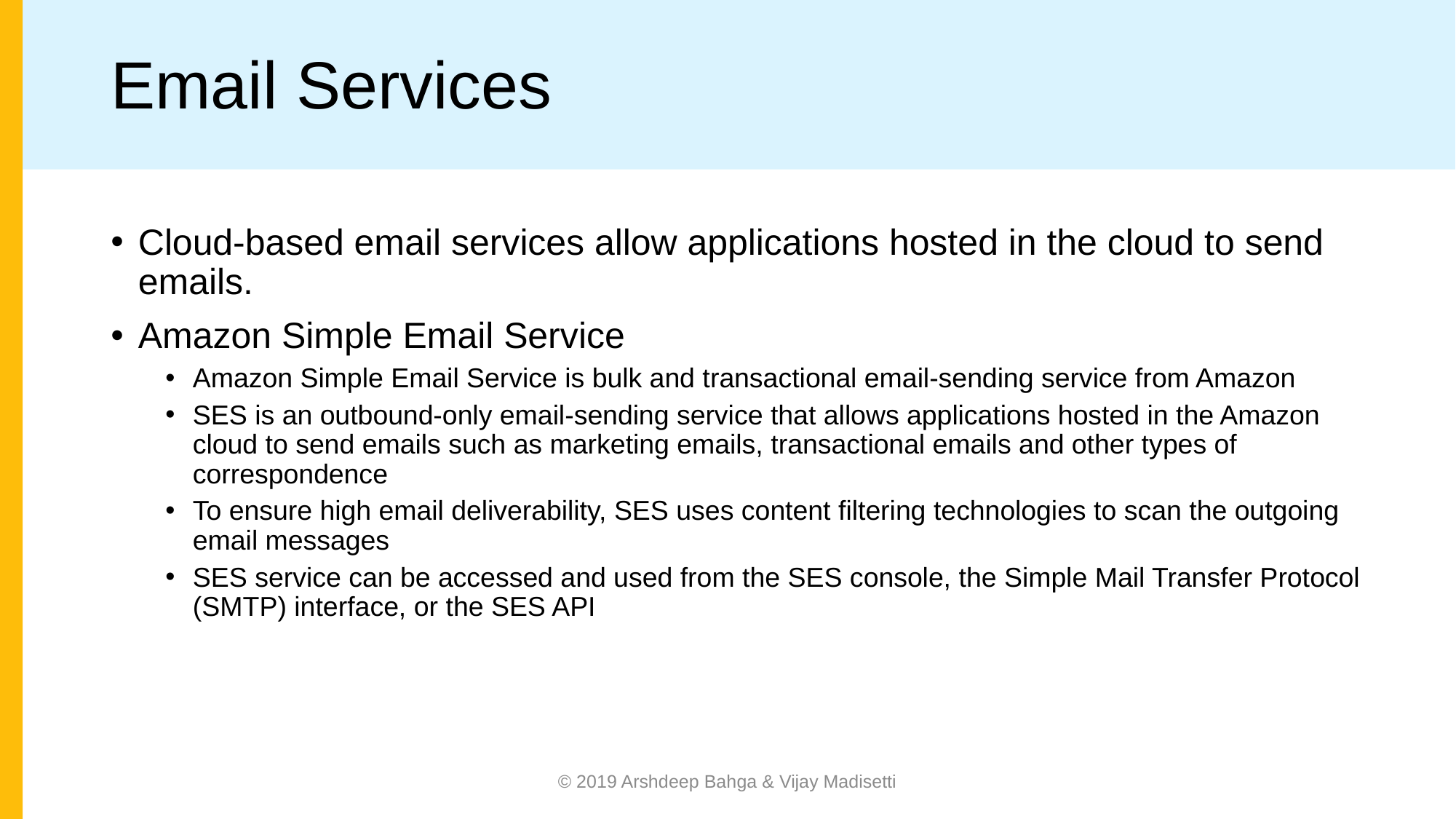

# Email Services
Cloud-based email services allow applications hosted in the cloud to send emails.
Amazon Simple Email Service
Amazon Simple Email Service is bulk and transactional email-sending service from Amazon
SES is an outbound-only email-sending service that allows applications hosted in the Amazon cloud to send emails such as marketing emails, transactional emails and other types of correspondence
To ensure high email deliverability, SES uses content filtering technologies to scan the outgoing email messages
SES service can be accessed and used from the SES console, the Simple Mail Transfer Protocol (SMTP) interface, or the SES API
© 2019 Arshdeep Bahga & Vijay Madisetti